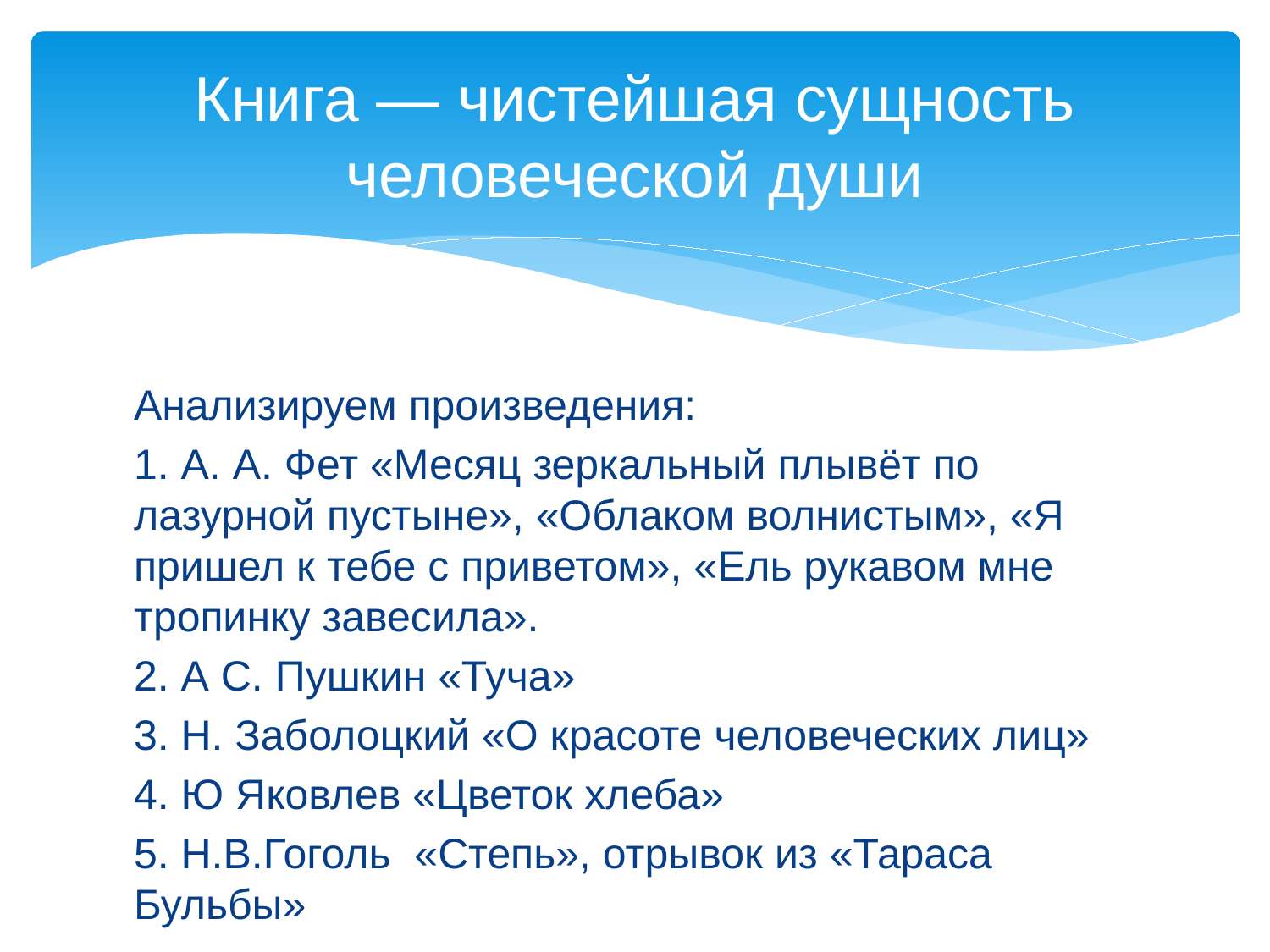

# Книга — чистейшая сущность человеческой души
Анализируем произведения:
1. А. А. Фет «Месяц зеркальный плывёт по лазурной пустыне», «Облаком волнистым», «Я пришел к тебе с приветом», «Ель рукавом мне тропинку завесила».
2. А С. Пушкин «Туча»
3. Н. Заболоцкий «О красоте человеческих лиц»
4. Ю Яковлев «Цветок хлеба»
5. Н.В.Гоголь  «Степь», отрывок из «Тараса Бульбы»